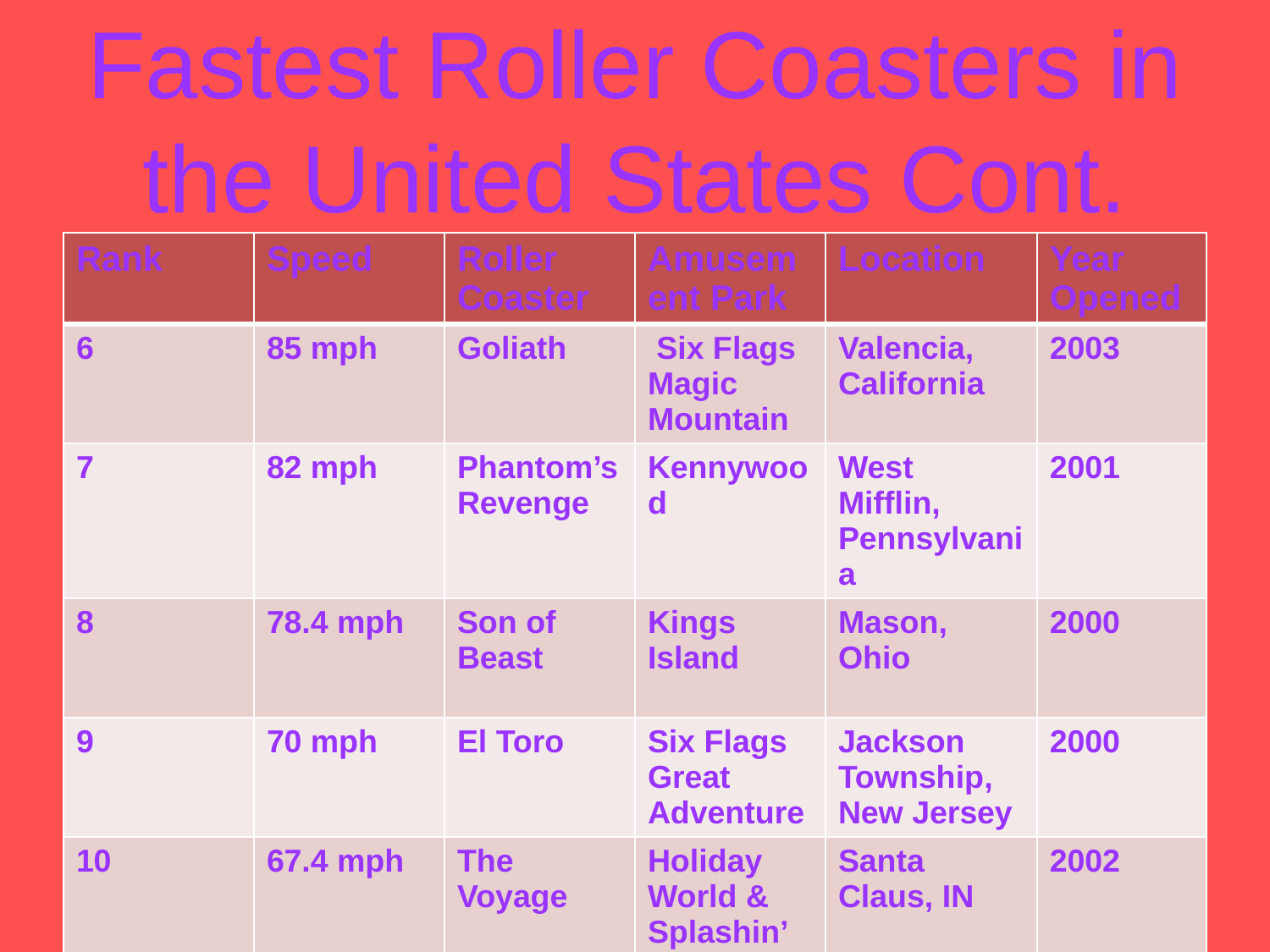

# Fastest Roller Coasters in the United States Cont.
| Rank | Speed | Roller Coaster | Amusement Park | Location | Year Opened |
| --- | --- | --- | --- | --- | --- |
| 6 | 85 mph | Goliath | Six Flags Magic Mountain | Valencia, California | 2003 |
| 7 | 82 mph | Phantom’s Revenge | Kennywood | West Mifflin, Pennsylvania | 2001 |
| 8 | 78.4 mph | Son of Beast | Kings Island | Mason, Ohio | 2000 |
| 9 | 70 mph | El Toro | Six Flags Great Adventure | Jackson Township, New Jersey | 2000 |
| 10 | 67.4 mph | The Voyage | Holiday World & Splashin’ Safari | Santa Claus, IN | 2002 |